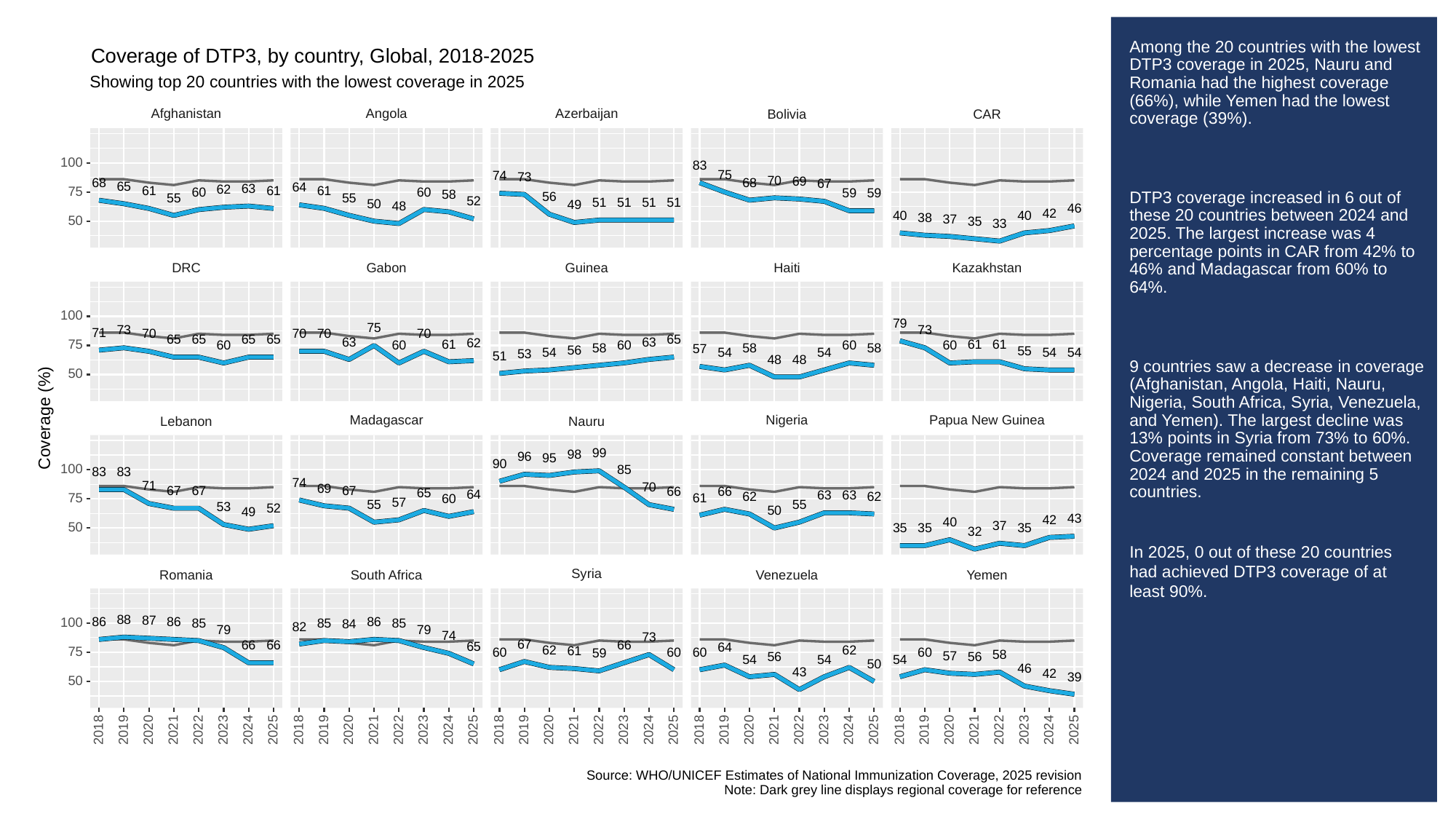

# Among the 20 countries with the lowest DTP3 coverage in 2025, Nauru and Romania had the highest coverage (66%), while Yemen had the lowest coverage (39%).

DTP3 coverage increased in 6 out of these 20 countries between 2024 and 2025. The largest increase was 4 percentage points in CAR from 42% to 46% and Madagascar from 60% to 64%.

9 countries saw a decrease in coverage (Afghanistan, Angola, Haiti, Nauru, Nigeria, South Africa, Syria, Venezuela, and Yemen). The largest decline was 13% points in Syria from 73% to 60%. Coverage remained constant between 2024 and 2025 in the remaining 5 countries.

In 2025, 0 out of these 20 countries had achieved DTP3 coverage of at least 90%.

Coverage of DTP3, by country, Global, 2018-2025
Showing top 20 countries with the lowest coverage in 2025
Afghanistan
Angola
Azerbaijan
CAR
Bolivia

100
83

75
74
73
70

69
68
68

67
65

64
63
62
61
61
61
75
60
60
59
59
58

56

55
55
52
51
51
51
51
50

49
48
46

42
40
40
38
37
50
35
33

DRC
Gabon
Guinea
Haiti
Kazakhstan

100

79
75
73
73
71
70
70
70
70

65
65
65
65
65
63
63
62
61
61
61
75

60
60
60
60
60
58
58
58
57

56
55

54
54
54
54
54
53
51
48
48

50

Coverage (%)
Papua New Guinea
Madagascar
Nigeria
Lebanon
Nauru

99
98
96
95

90
100
85
83
83

74
71
70

69

67
67
67
66
66
65

64
63
63
62
62
61
75
60
57

55
55
53
52
50
49

43
42
40
37
50
35
35
35
32

Syria
South Africa
Romania
Venezuela
Yemen

88
87
86
86
86
100
85
85
85
84
82

79
79
74
73

67
66
66
66
65
64
62
62
61
75
60
60
60
60
59
58
57

56
56

54
54
54
50
46

43
42

39
50

2023
2023
2023
2023
2023
2018
2019
2020
2021
2022
2024
2025
2018
2019
2020
2021
2022
2024
2025
2018
2019
2020
2021
2022
2024
2025
2018
2019
2020
2021
2022
2024
2025
2018
2019
2020
2021
2022
2024
2025
Source: WHO/UNICEF Estimates of National Immunization Coverage, 2025 revision
Note: Dark grey line displays regional coverage for reference